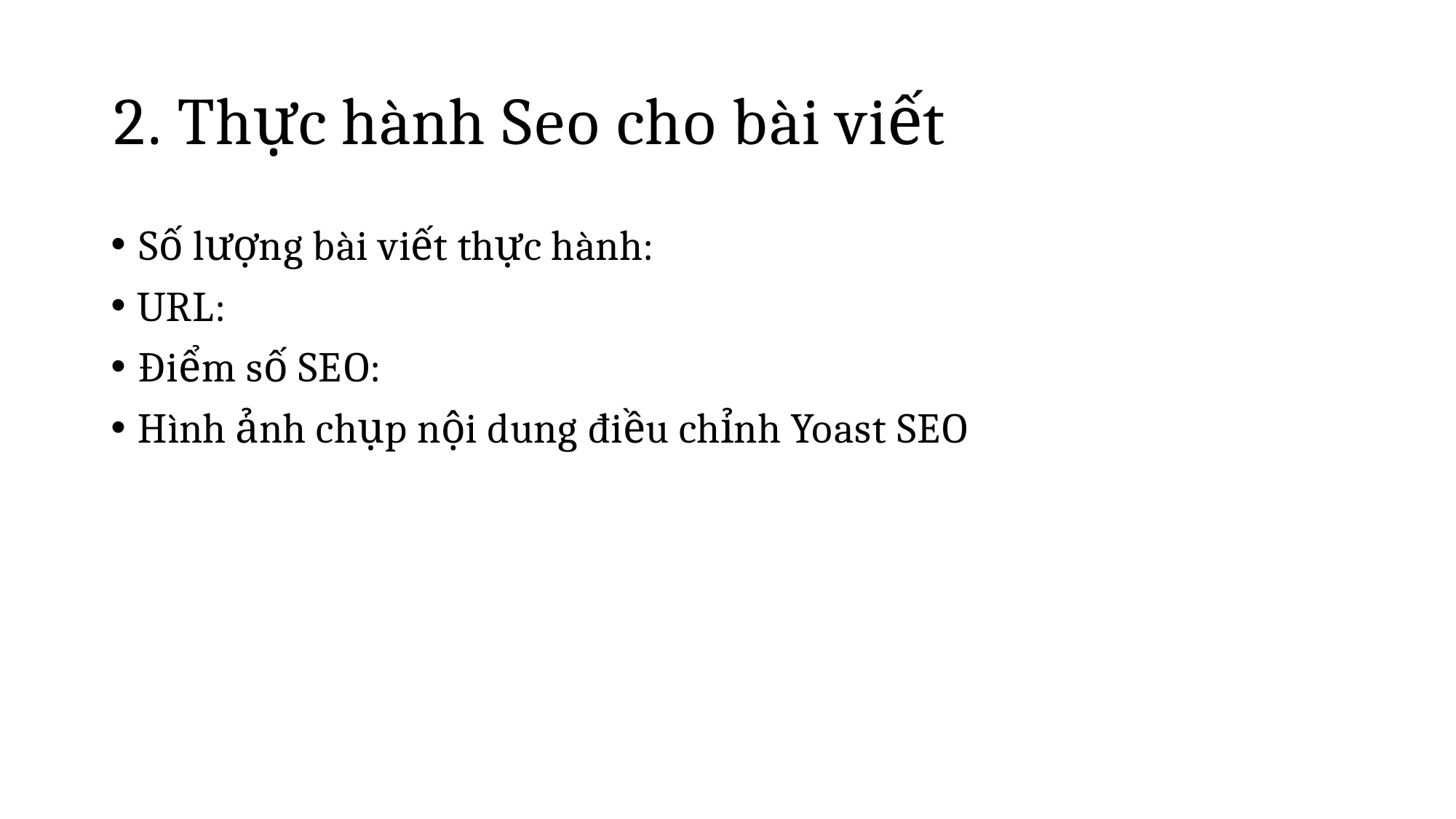

# 2. Thực hành Seo cho bài viết
Số lượng bài viết thực hành:
URL:
Điểm số SEO:
Hình ảnh chụp nội dung điều chỉnh Yoast SEO